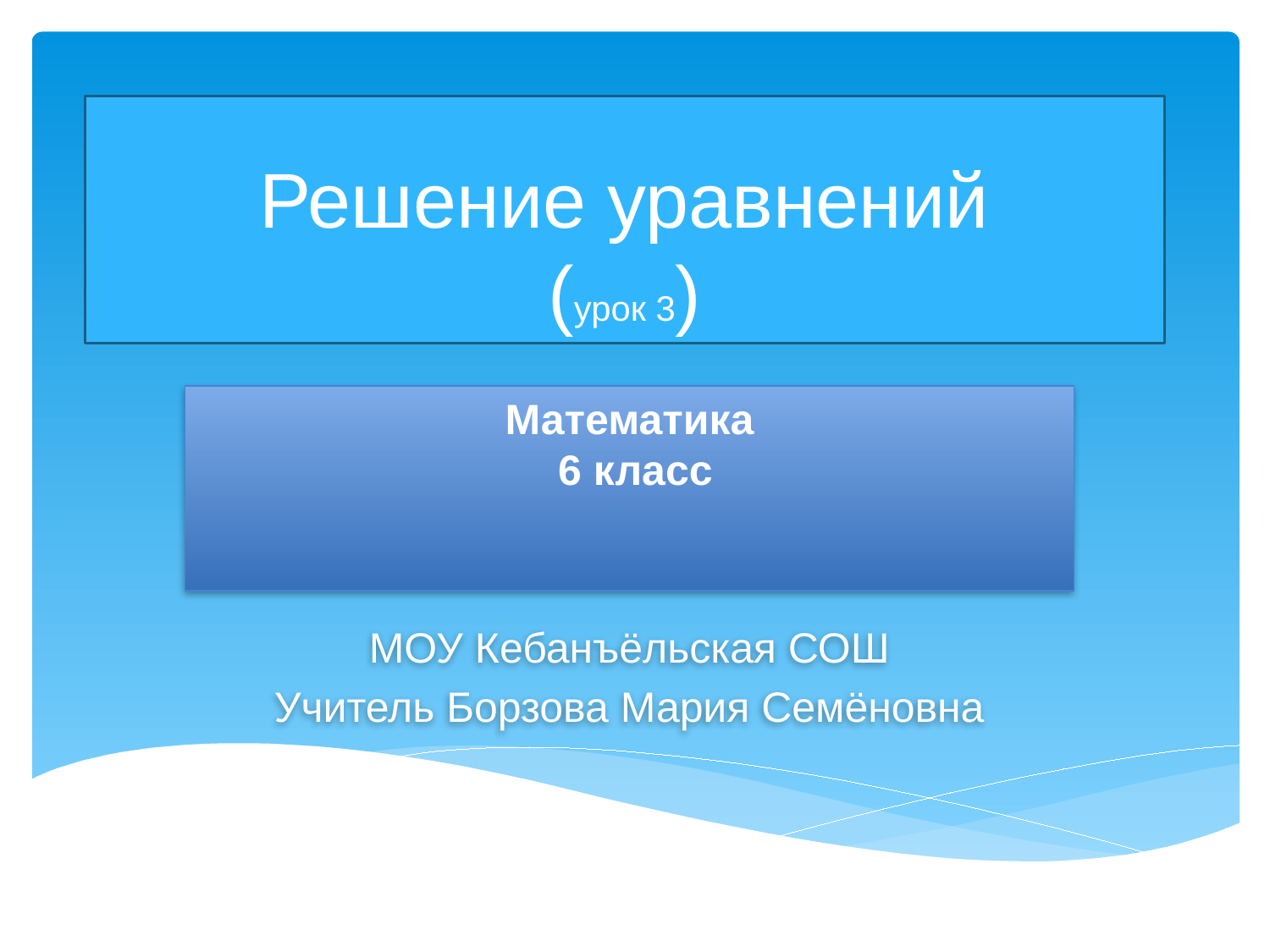

# Решение уравнений (урок 3)
Математика
 6 класс

МОУ Кебанъёльская СОШ
Учитель Борзова Мария Семёновна